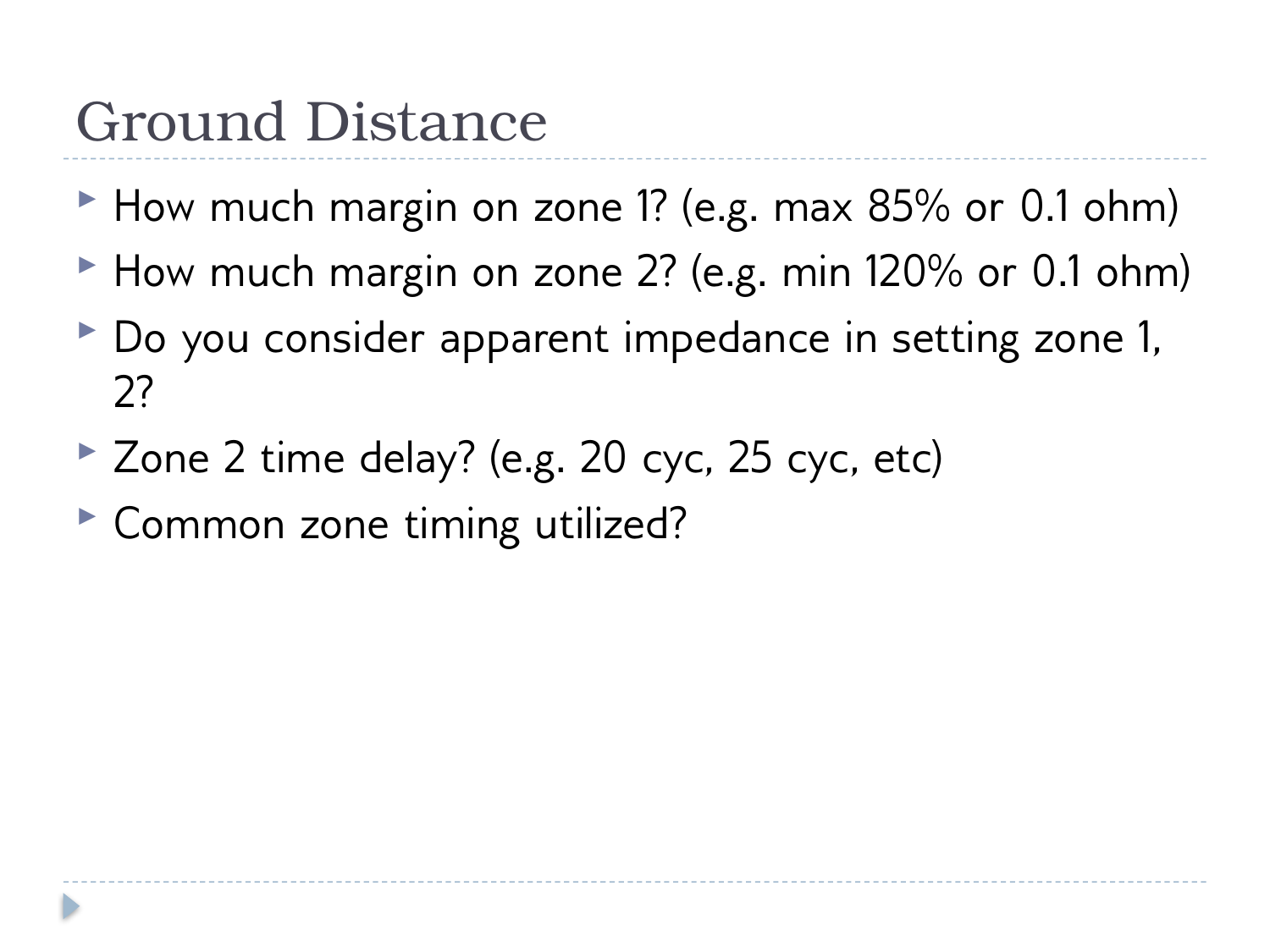

# Ground Distance
How much margin on zone 1? (e.g. max 85% or 0.1 ohm)
How much margin on zone 2? (e.g. min 120% or 0.1 ohm)
Do you consider apparent impedance in setting zone 1, 2?
Zone 2 time delay? (e.g. 20 cyc, 25 cyc, etc)
Common zone timing utilized?